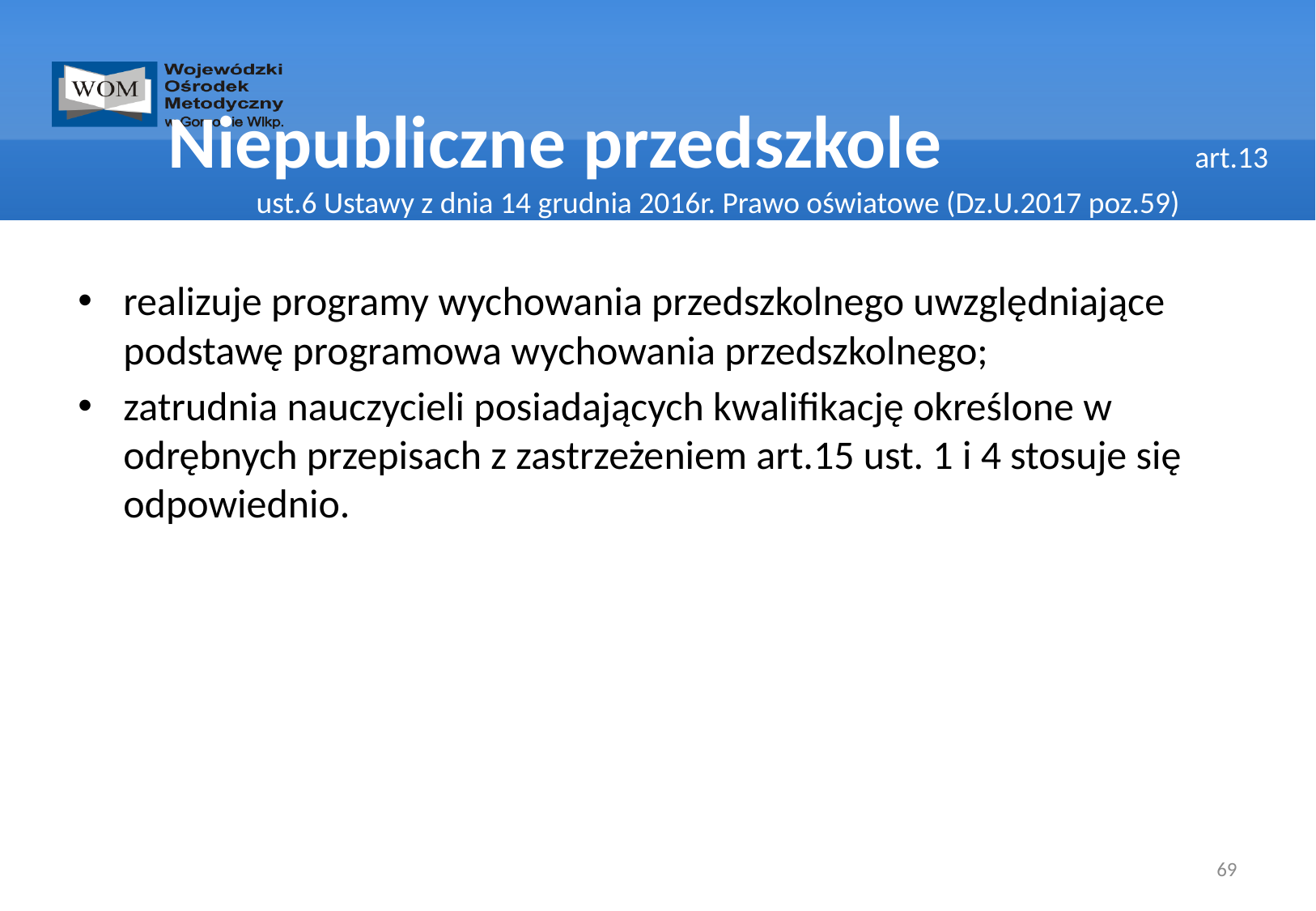

# Niepubliczne przedszkole               art.13 ust.6 Ustawy z dnia 14 grudnia 2016r. Prawo oświatowe (Dz.U.2017 poz.59)

realizuje programy wychowania przedszkolnego uwzględniające podstawę programowa wychowania przedszkolnego;
zatrudnia nauczycieli posiadających kwalifikację określone w odrębnych przepisach z zastrzeżeniem art.15 ust. 1 i 4 stosuje się odpowiednio.

69